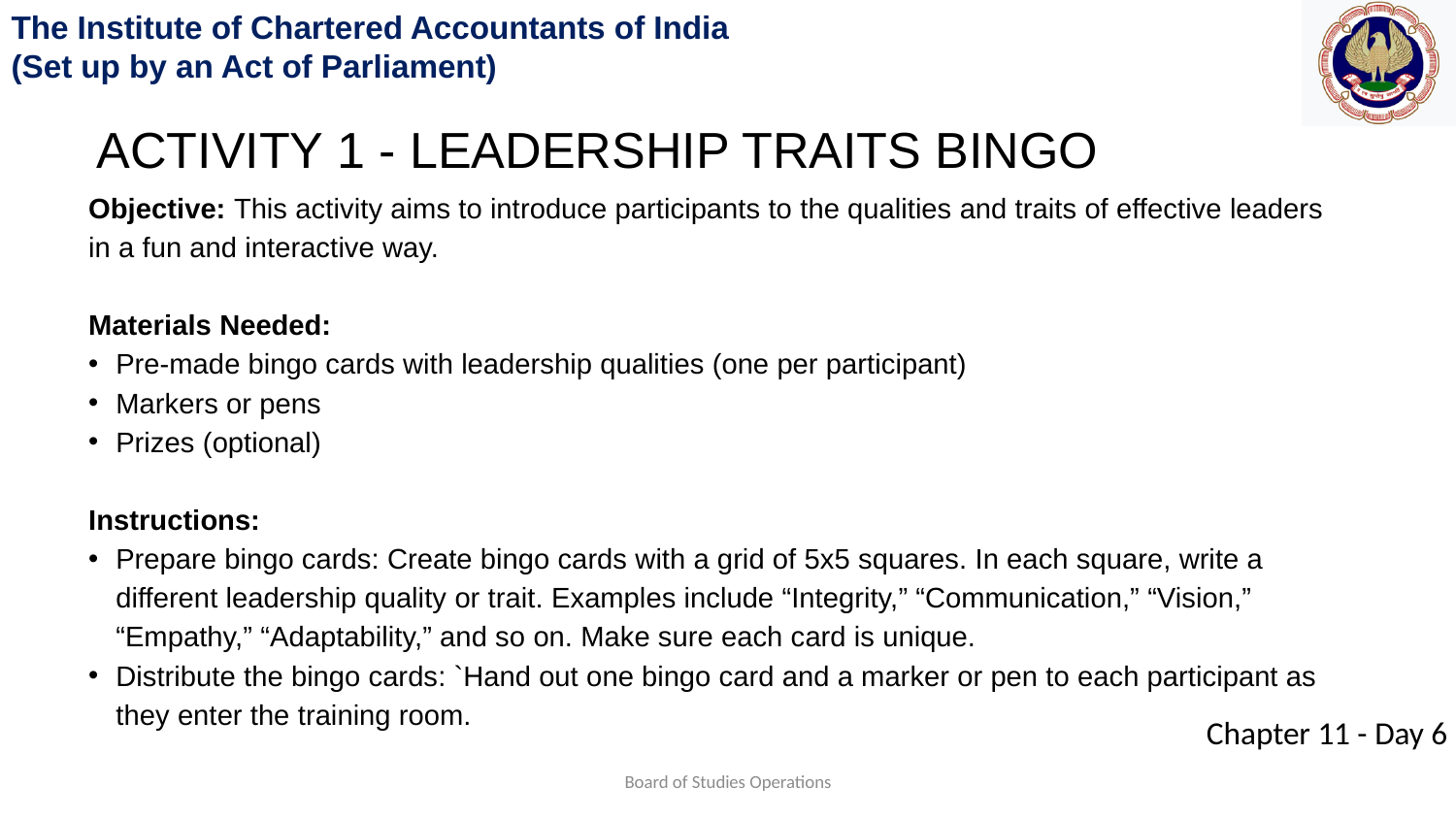

ACTIVITY 1 - LEADERSHIP TRAITS BINGO
Objective: This activity aims to introduce participants to the qualities and traits of effective leaders in a fun and interactive way.

Materials Needed:
Pre-made bingo cards with leadership qualities (one per participant)
Markers or pens
Prizes (optional)

Instructions:
Prepare bingo cards: Create bingo cards with a grid of 5x5 squares. In each square, write a different leadership quality or trait. Examples include “Integrity,” “Communication,” “Vision,” “Empathy,” “Adaptability,” and so on. Make sure each card is unique.
Distribute the bingo cards: `Hand out one bingo card and a marker or pen to each participant as they enter the training room.
Board of Studies Operations